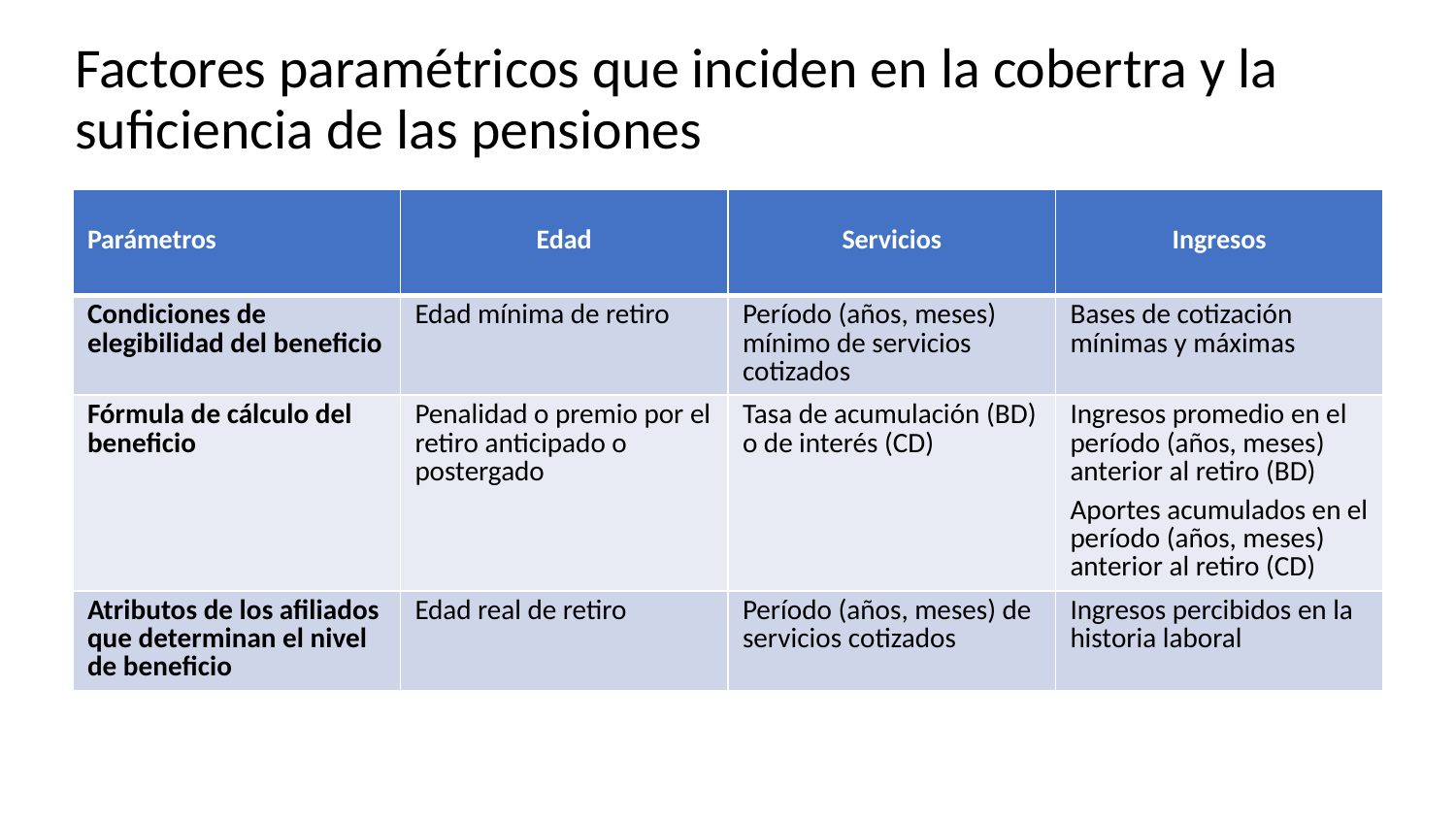

# Factores paramétricos que inciden en la cobertra y la suficiencia de las pensiones
| Parámetros | Edad | Servicios | Ingresos |
| --- | --- | --- | --- |
| Condiciones de elegibilidad del beneficio | Edad mínima de retiro | Período (años, meses) mínimo de servicios cotizados | Bases de cotización mínimas y máximas |
| Fórmula de cálculo del beneficio | Penalidad o premio por el retiro anticipado o postergado | Tasa de acumulación (BD) o de interés (CD) | Ingresos promedio en el período (años, meses) anterior al retiro (BD) Aportes acumulados en el período (años, meses) anterior al retiro (CD) |
| Atributos de los afiliados que determinan el nivel de beneficio | Edad real de retiro | Período (años, meses) de servicios cotizados | Ingresos percibidos en la historia laboral |